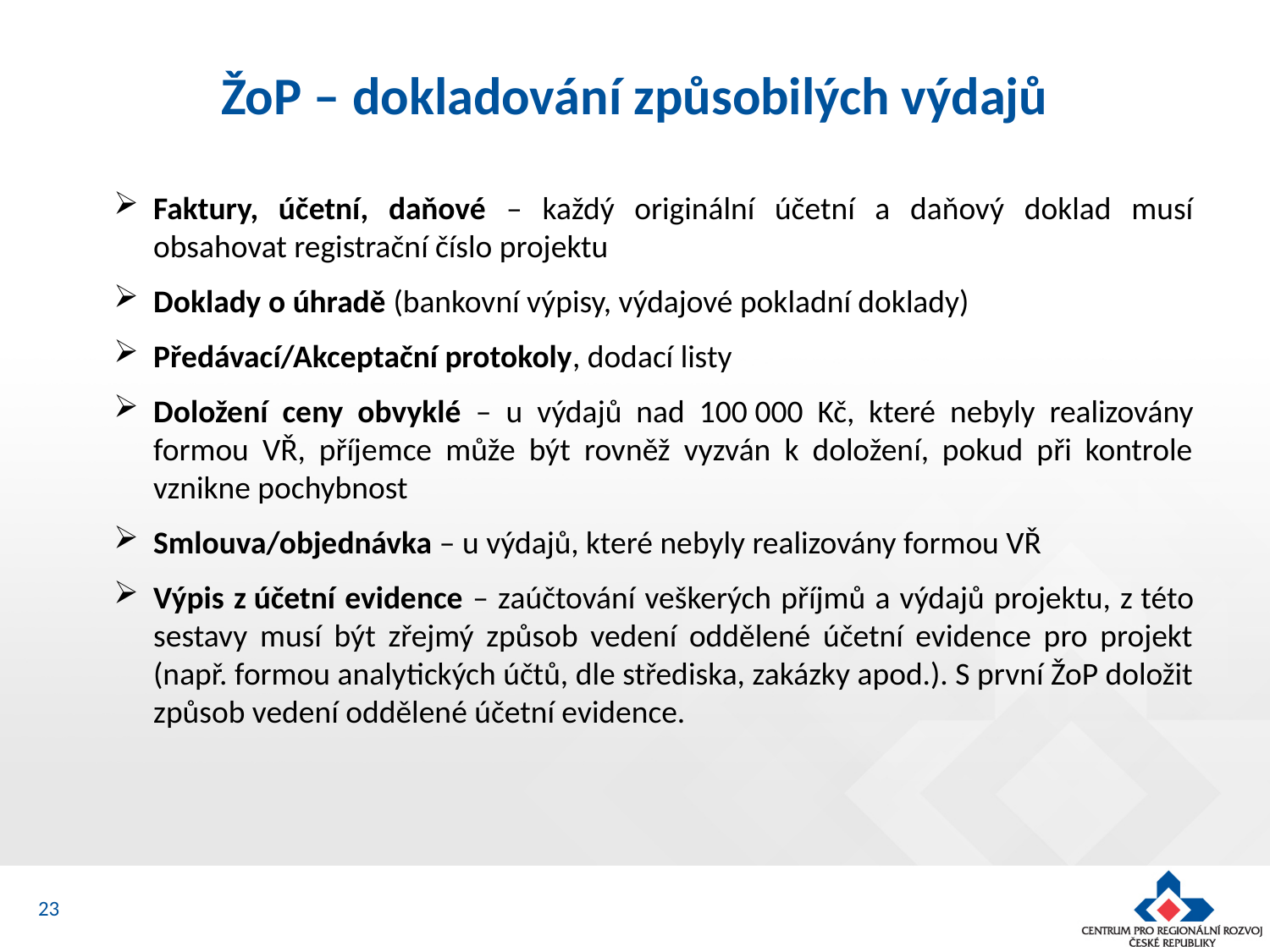

# ŽoP – dokladování způsobilých výdajů
Faktury, účetní, daňové – každý originální účetní a daňový doklad musí obsahovat registrační číslo projektu
Doklady o úhradě (bankovní výpisy, výdajové pokladní doklady)
Předávací/Akceptační protokoly, dodací listy
Doložení ceny obvyklé – u výdajů nad 100 000 Kč, které nebyly realizovány formou VŘ, příjemce může být rovněž vyzván k doložení, pokud při kontrole vznikne pochybnost
Smlouva/objednávka – u výdajů, které nebyly realizovány formou VŘ
Výpis z účetní evidence – zaúčtování veškerých příjmů a výdajů projektu, z této sestavy musí být zřejmý způsob vedení oddělené účetní evidence pro projekt (např. formou analytických účtů, dle střediska, zakázky apod.). S první ŽoP doložit způsob vedení oddělené účetní evidence.
23